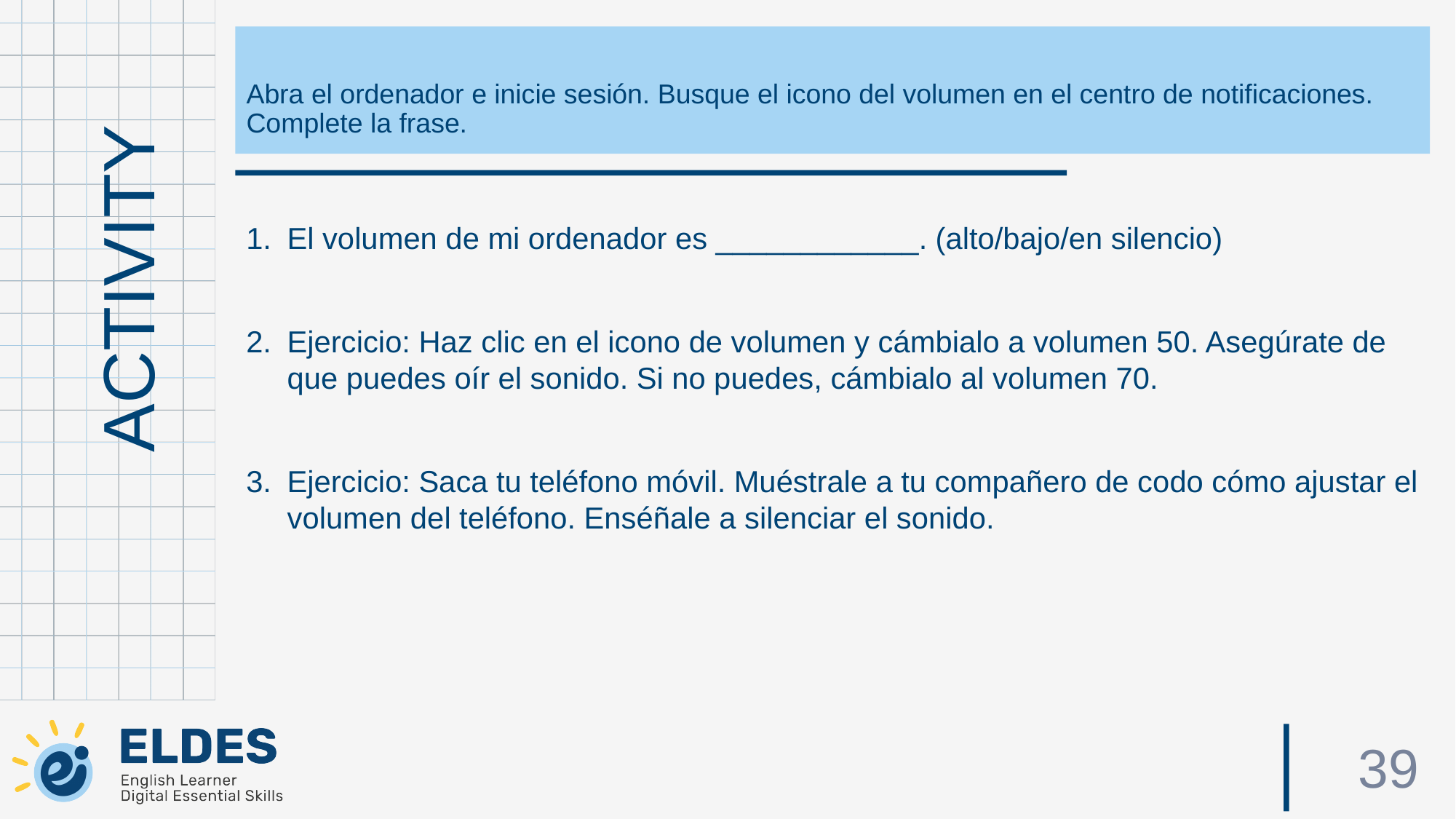

Abra el ordenador e inicie sesión. Busque el icono del volumen en el centro de notificaciones. Complete la frase.
El volumen de mi ordenador es ____________. (alto/bajo/en silencio)

Ejercicio: Haz clic en el icono de volumen y cámbialo a volumen 50. Asegúrate de que puedes oír el sonido. Si no puedes, cámbialo al volumen 70.

Ejercicio: Saca tu teléfono móvil. Muéstrale a tu compañero de codo cómo ajustar el volumen del teléfono. Enséñale a silenciar el sonido.
39